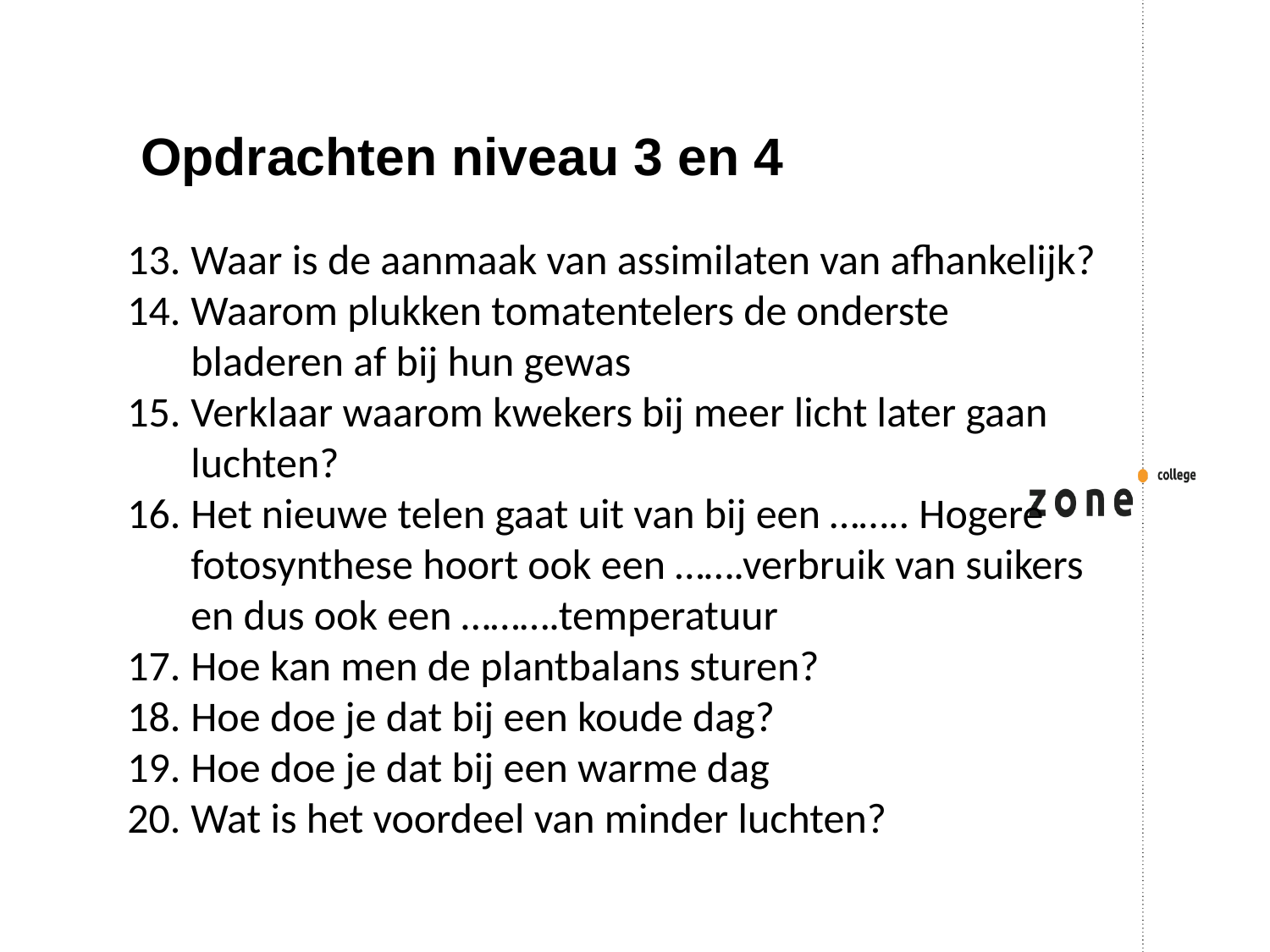

Opdrachten niveau 3 en 4
Waar is de aanmaak van assimilaten van afhankelijk?
Waarom plukken tomatentelers de onderste bladeren af bij hun gewas
Verklaar waarom kwekers bij meer licht later gaan luchten?
Het nieuwe telen gaat uit van bij een …….. Hogere fotosynthese hoort ook een …….verbruik van suikers en dus ook een ……….temperatuur
Hoe kan men de plantbalans sturen?
Hoe doe je dat bij een koude dag?
Hoe doe je dat bij een warme dag
Wat is het voordeel van minder luchten?